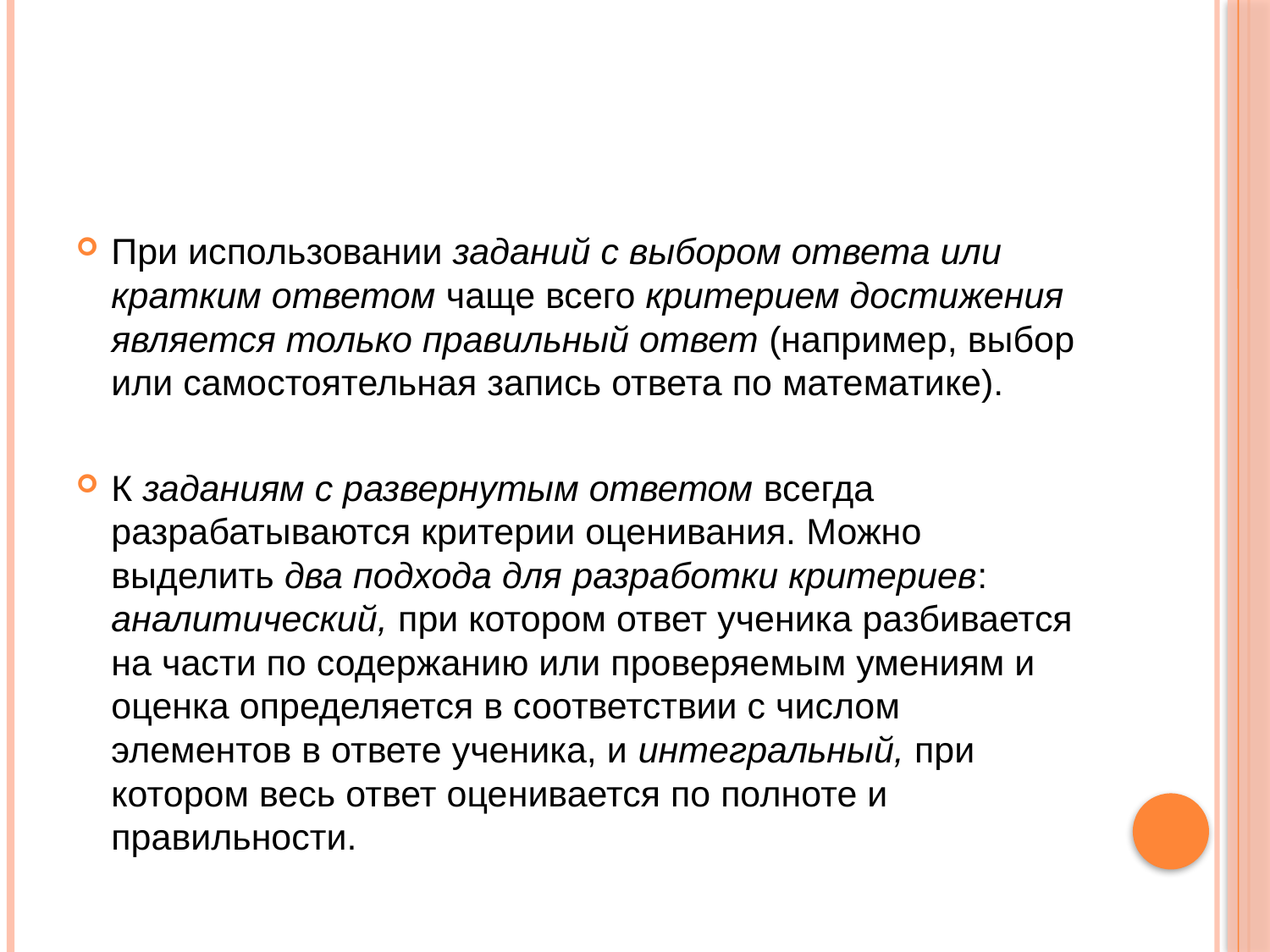

#
При использовании заданий с выбором ответа или кратким ответом чаще всего критерием достижения является только правильный ответ (например, выбор или самостоятельная запись ответа по математике).

К заданиям с развернутым ответом всегда разрабатываются критерии оценивания. Можно выделить два подхода для разработки критериев: аналитический, при котором ответ ученика разбивается на части по содержанию или проверяемым умениям и оценка определяется в соответствии с числом элементов в ответе ученика, и интегральный, при котором весь ответ оценивается по полноте и правильности.